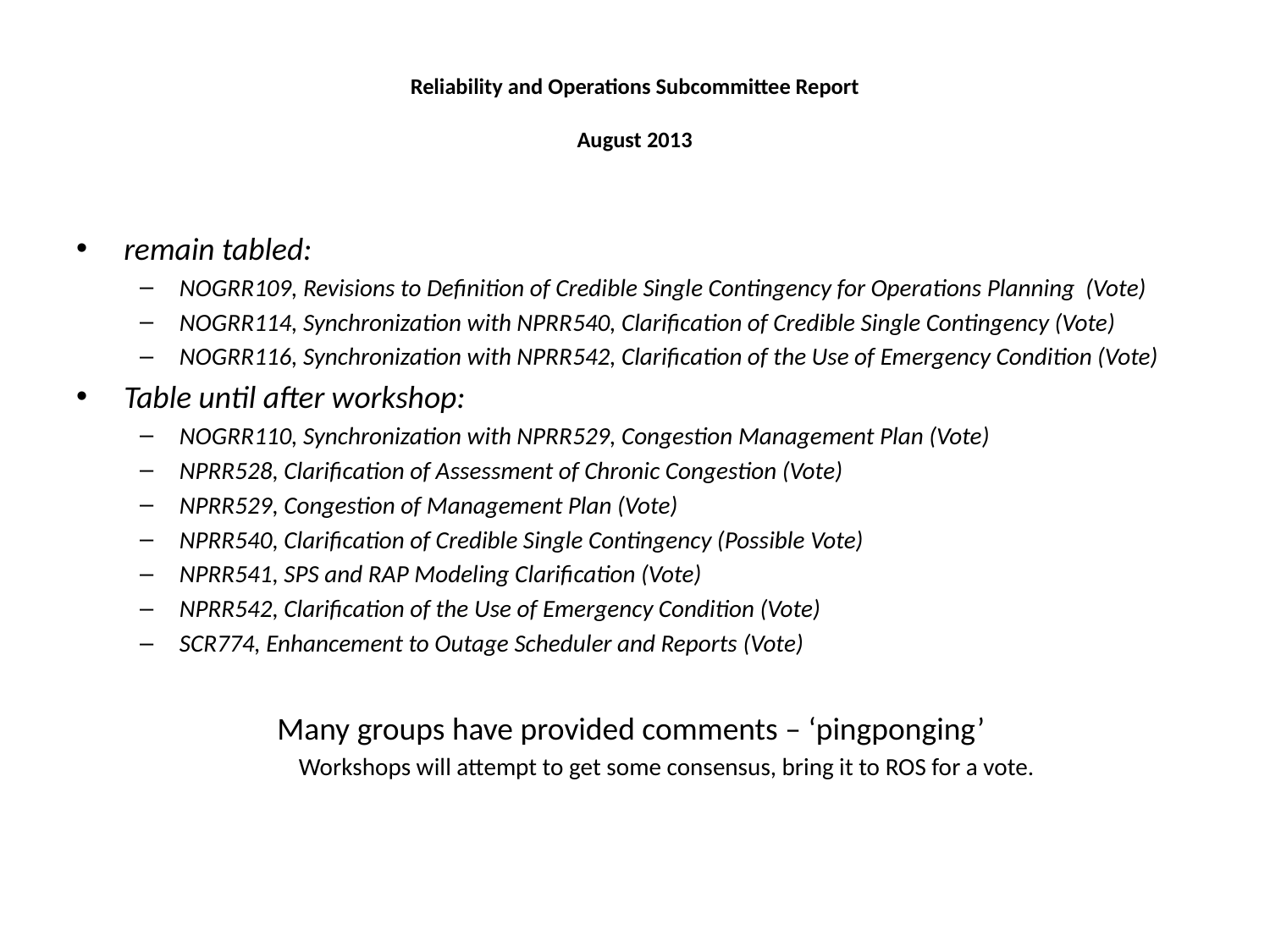

# Reliability and Operations Subcommittee Report August 2013
remain tabled:
NOGRR109, Revisions to Definition of Credible Single Contingency for Operations Planning  (Vote)
NOGRR114, Synchronization with NPRR540, Clarification of Credible Single Contingency (Vote)
NOGRR116, Synchronization with NPRR542, Clarification of the Use of Emergency Condition (Vote)
Table until after workshop:
NOGRR110, Synchronization with NPRR529, Congestion Management Plan (Vote)
NPRR528, Clarification of Assessment of Chronic Congestion (Vote)
NPRR529, Congestion of Management Plan (Vote)
NPRR540, Clarification of Credible Single Contingency (Possible Vote)
NPRR541, SPS and RAP Modeling Clarification (Vote)
NPRR542, Clarification of the Use of Emergency Condition (Vote)
SCR774, Enhancement to Outage Scheduler and Reports (Vote)

Many groups have provided comments – ‘pingponging’
Workshops will attempt to get some consensus, bring it to ROS for a vote.